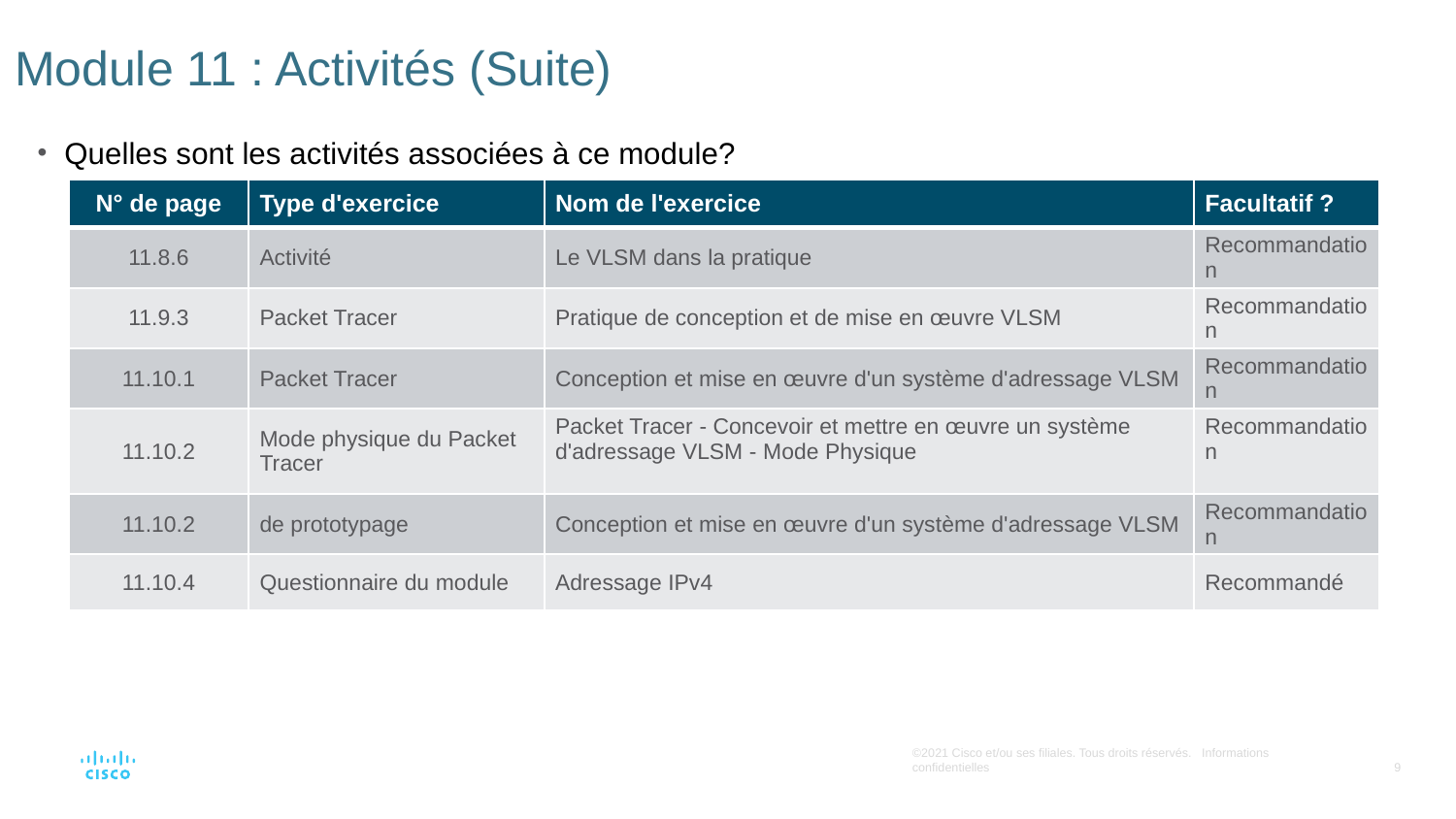

# Module 11 : Activités (Suite)
Quelles sont les activités associées à ce module?

| N° de page | Type d'exercice | Nom de l'exercice | Facultatif ? |
| --- | --- | --- | --- |
| 11.8.6 | Activité | Le VLSM dans la pratique | Recommandation |
| 11.9.3 | Packet Tracer | Pratique de conception et de mise en œuvre VLSM | Recommandation |
| 11.10.1 | Packet Tracer | Conception et mise en œuvre d'un système d'adressage VLSM | Recommandation |
| 11.10.2 | Mode physique du Packet Tracer | Packet Tracer - Concevoir et mettre en œuvre un système d'adressage VLSM - Mode Physique | Recommandation |
| 11.10.2 | de prototypage | Conception et mise en œuvre d'un système d'adressage VLSM | Recommandation |
| 11.10.4 | Questionnaire du module | Adressage IPv4 | Recommandé |